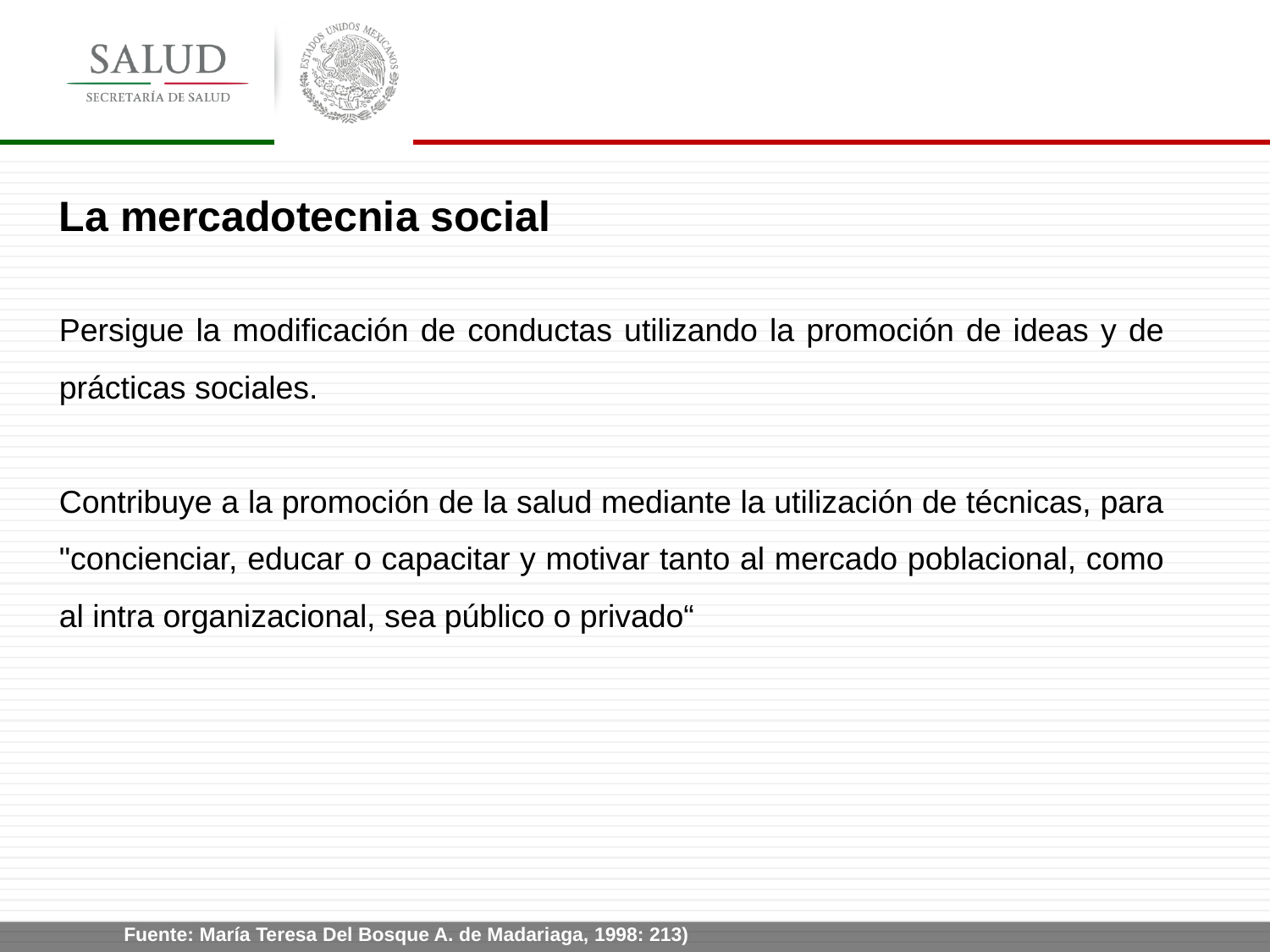

La mercadotecnia social

Persigue la modificación de conductas utilizando la promoción de ideas y de prácticas sociales.

Contribuye a la promoción de la salud mediante la utilización de técnicas, para "concienciar, educar o capacitar y motivar tanto al mercado poblacional, como al intra organizacional, sea público o privado“

Fuente: María Teresa Del Bosque A. de Madariaga, 1998: 213)